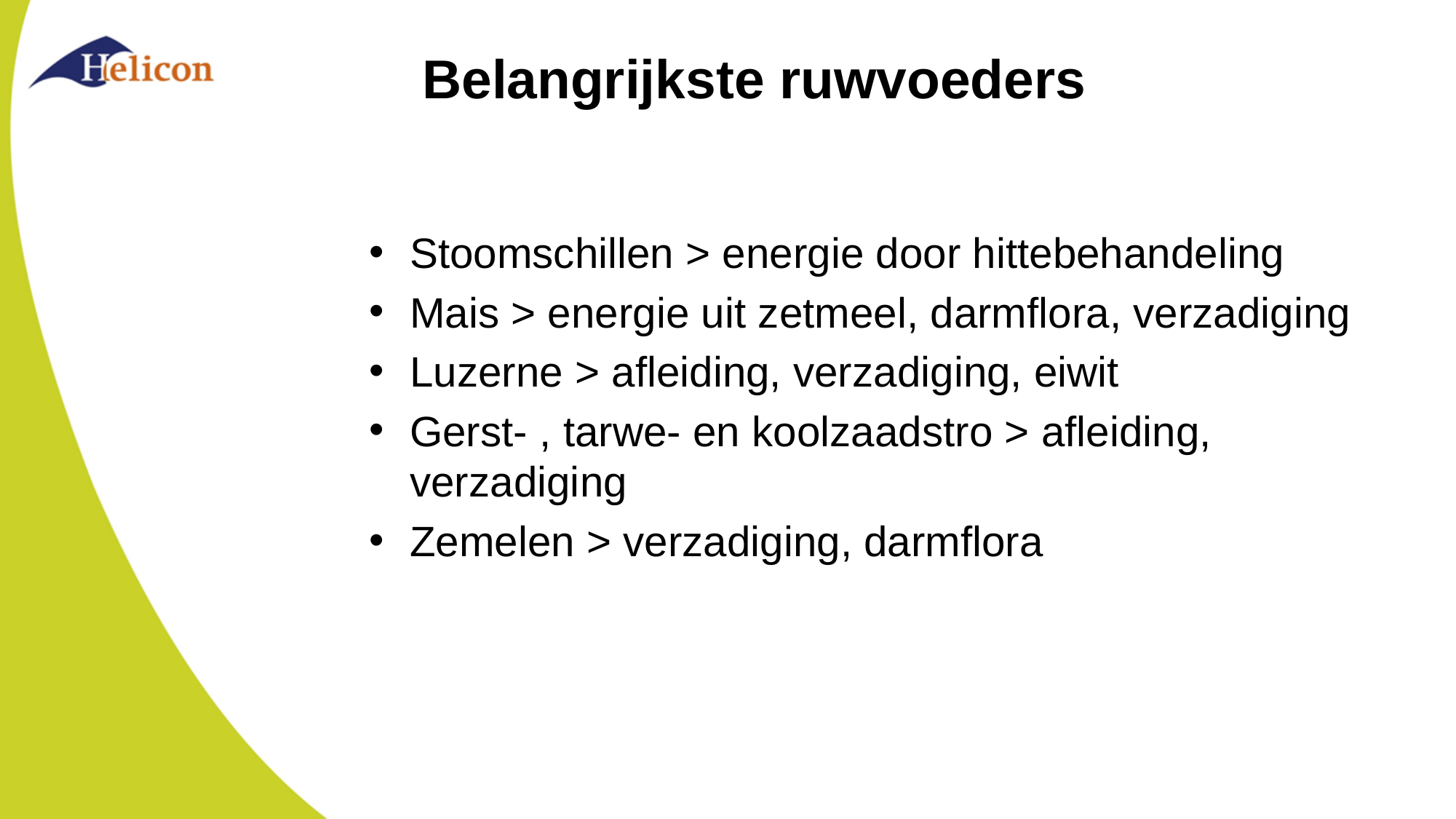

# Belangrijkste ruwvoeders
Stoomschillen > energie door hittebehandeling
Mais > energie uit zetmeel, darmflora, verzadiging
Luzerne > afleiding, verzadiging, eiwit
Gerst- , tarwe- en koolzaadstro > afleiding, verzadiging
Zemelen > verzadiging, darmflora